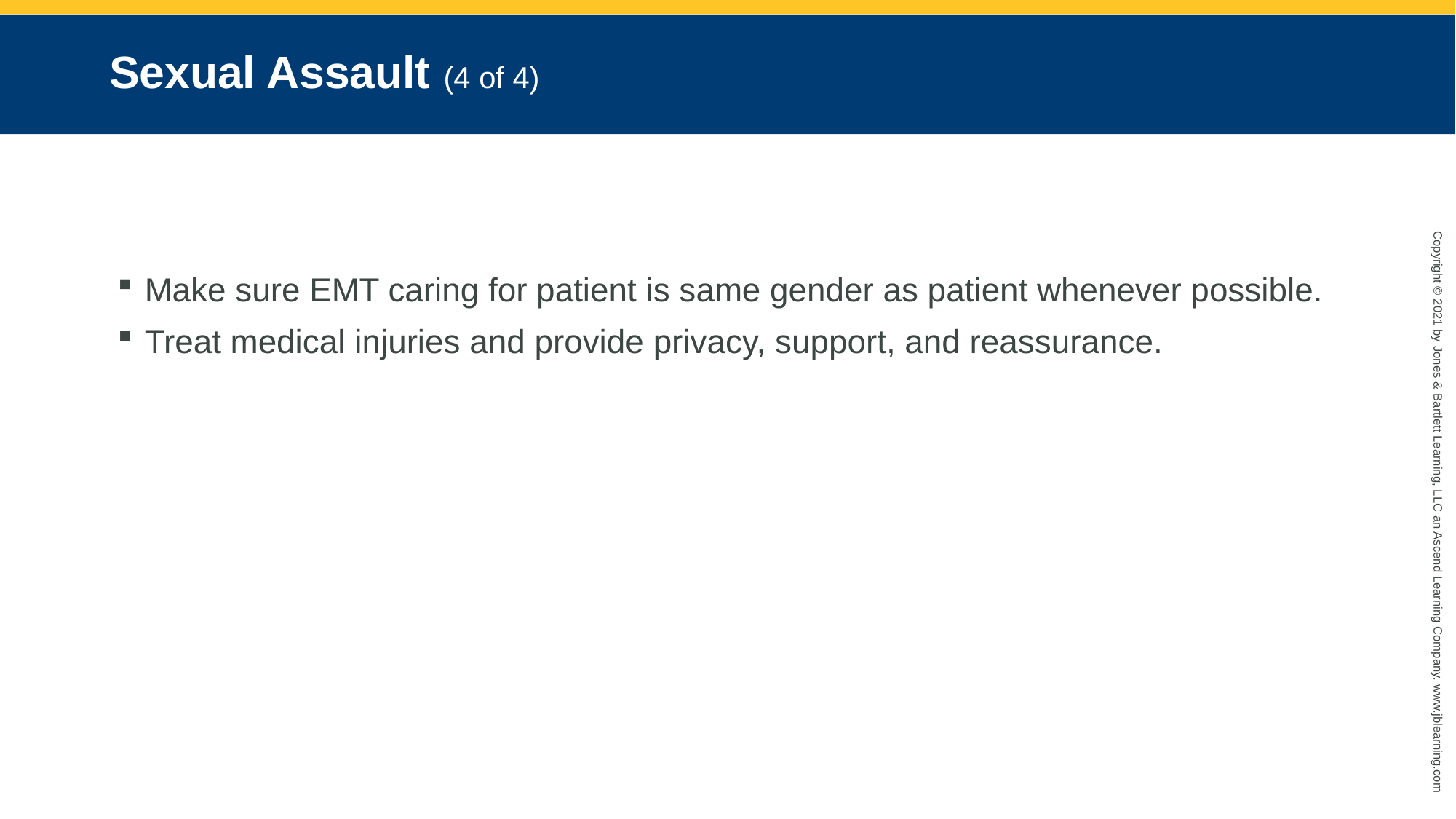

# Sexual Assault (4 of 4)
Make sure EMT caring for patient is same gender as patient whenever possible.
Treat medical injuries and provide privacy, support, and reassurance.